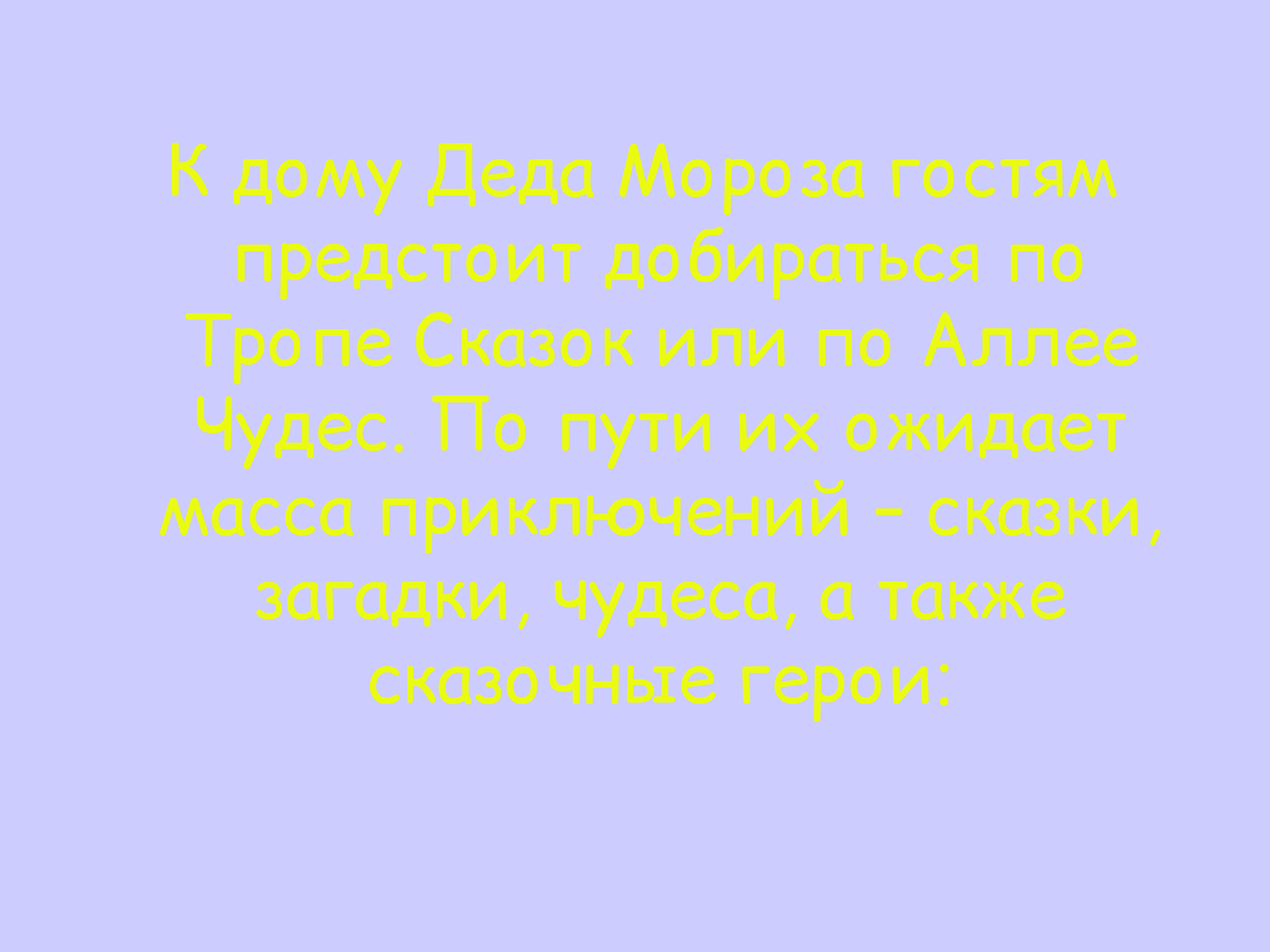

К дому Деда Мороза гостям предстоит добираться по Тропе Сказок или по Аллее Чудес. По пути их ожидает масса приключений – сказки, загадки, чудеса, а также сказочные герои: